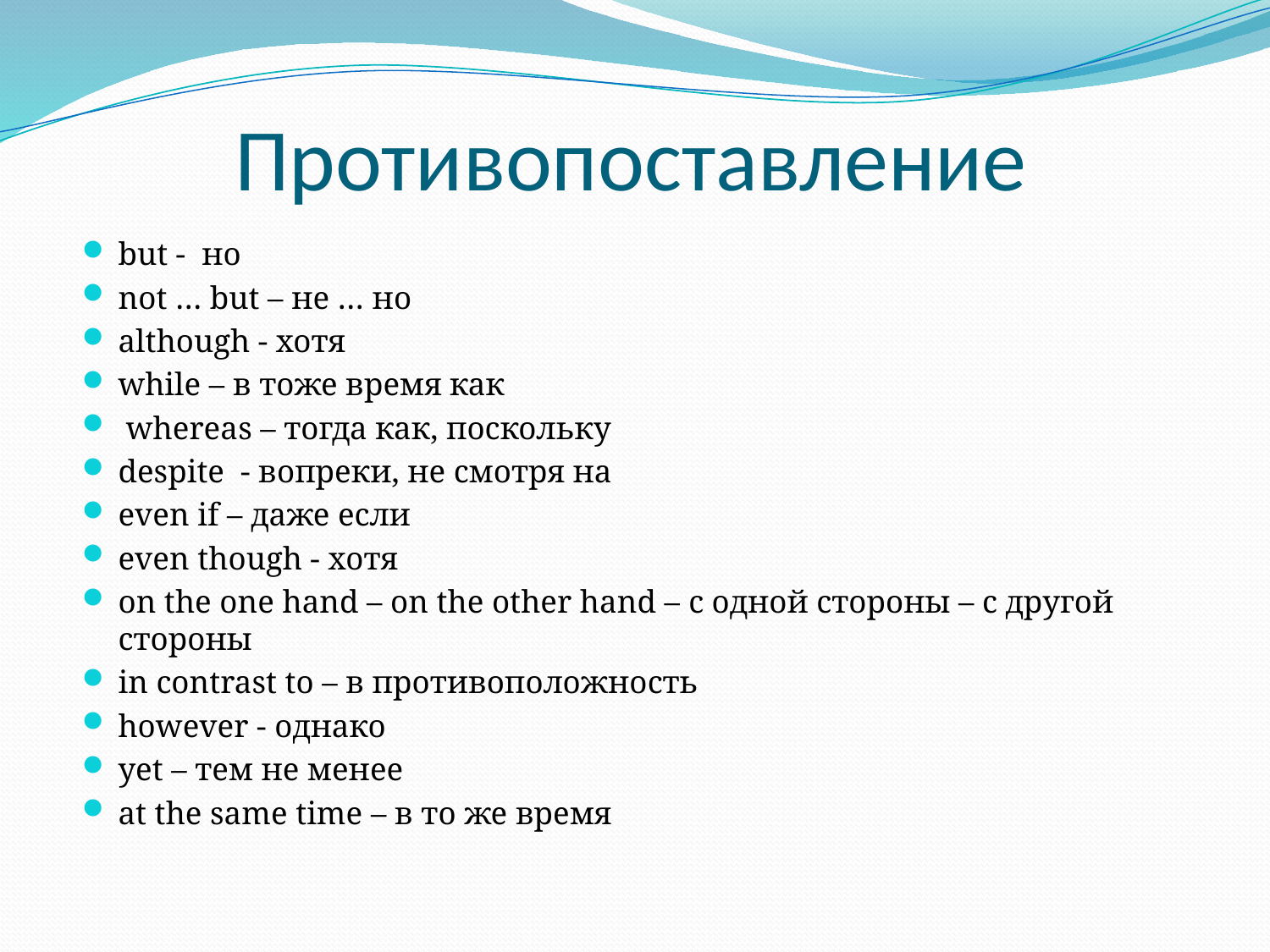

# Противопоставление
but -  но
not … but – не … но
although - хотя
while – в тоже время как
 whereas – тогда как, поскольку
despite  - вопреки, не смотря на
even if – даже если
even though - хотя
on the one hand – on the other hand – с одной стороны – с другой стороны
in contrast to – в противоположность
however - однако
yet – тем не менее
at the same time – в то же время